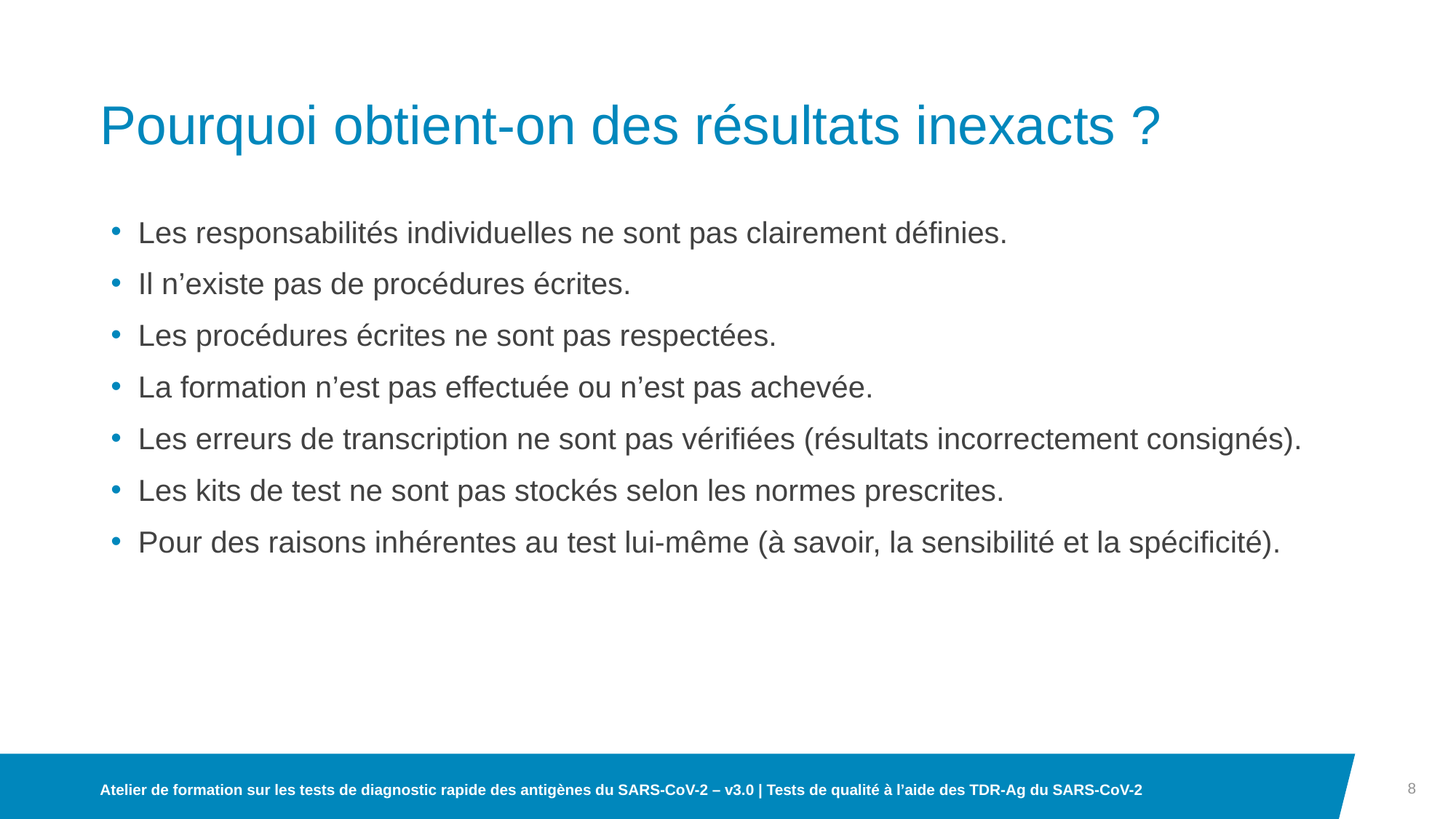

# Pourquoi obtient-on des résultats inexacts ?
Les responsabilités individuelles ne sont pas clairement définies.
Il n’existe pas de procédures écrites.
Les procédures écrites ne sont pas respectées.
La formation n’est pas effectuée ou n’est pas achevée.
Les erreurs de transcription ne sont pas vérifiées (résultats incorrectement consignés).
Les kits de test ne sont pas stockés selon les normes prescrites.
Pour des raisons inhérentes au test lui-même (à savoir, la sensibilité et la spécificité).

8
Atelier de formation sur les tests de diagnostic rapide des antigènes du SARS-CoV-2 – v3.0 | Tests de qualité à l’aide des TDR-Ag du SARS-CoV-2